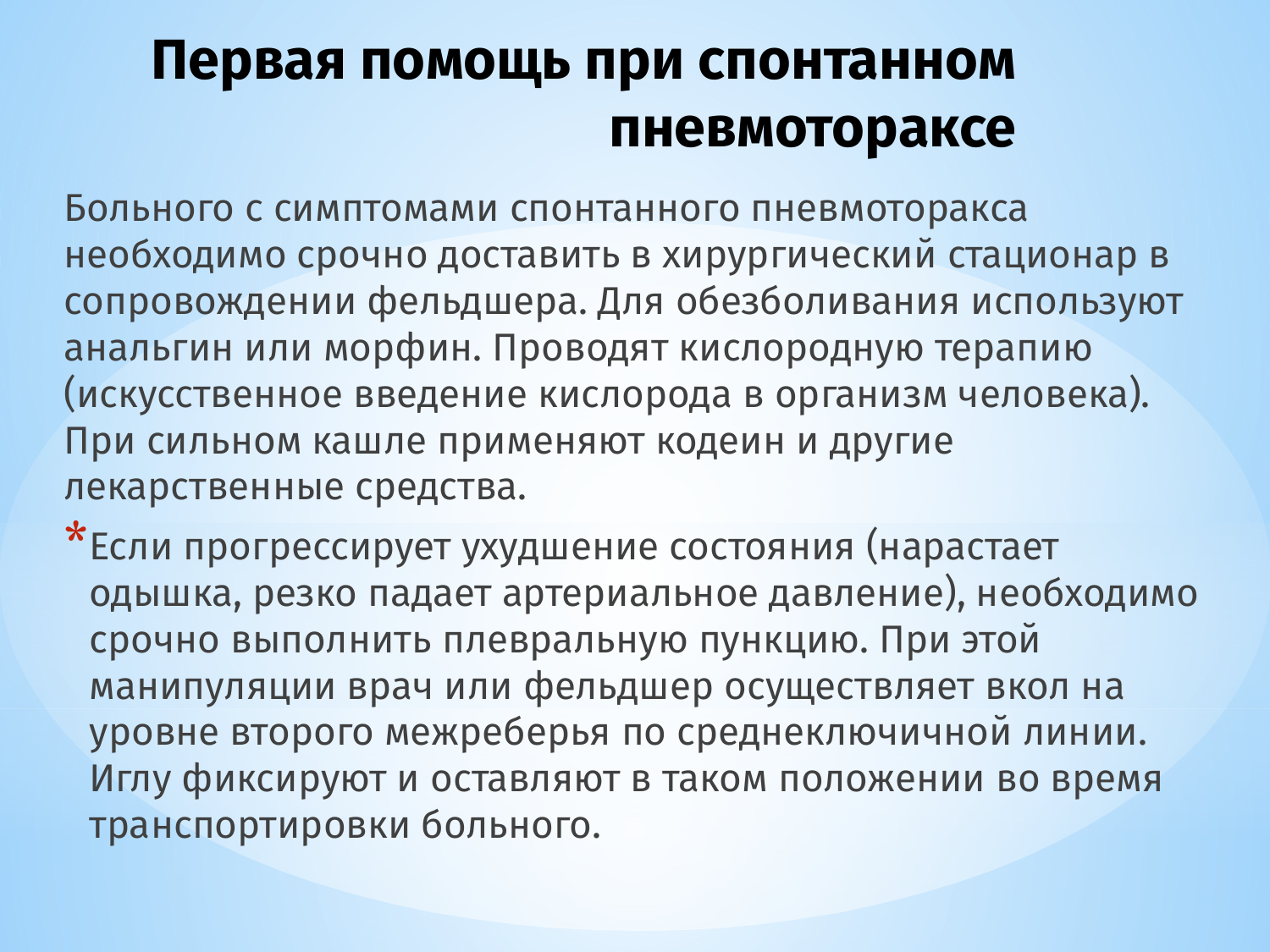

# Первая помощь при спонтанном пневмотораксе
Больного с симптомами спонтанного пневмоторакса необходимо срочно доставить в хирургический стационар в сопровождении фельдшера. Для обезболивания используют анальгин или морфин. Проводят кислородную терапию (искусственное введение кислорода в организм человека). При сильном кашле применяют кодеин и другие лекарственные средства.
Если прогрессирует ухудшение состояния (нарастает одышка, резко падает артериальное давление), необходимо срочно выполнить плевральную пункцию. При этой манипуляции врач или фельдшер осуществляет вкол на уровне второго межреберья по среднеключичной линии. Иглу фиксируют и оставляют в таком положении во время транспортировки больного.